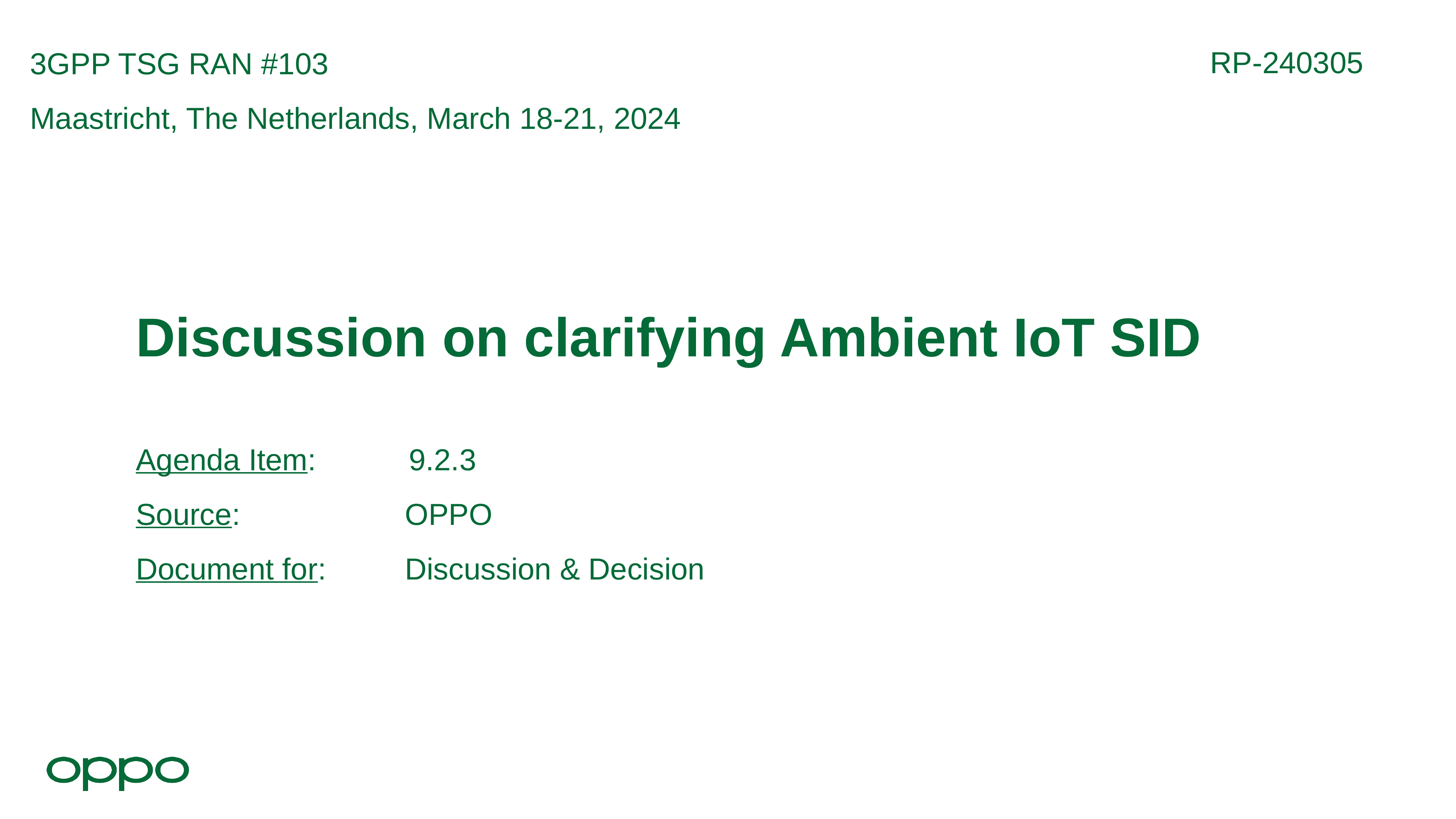

3GPP TSG RAN #103
Maastricht, The Netherlands, March 18-21, 2024
RP-240305
# Discussion on clarifying Ambient IoT SID Agenda Item:		9.2.3 Source:			      OPPO Document for:	      Discussion & Decision